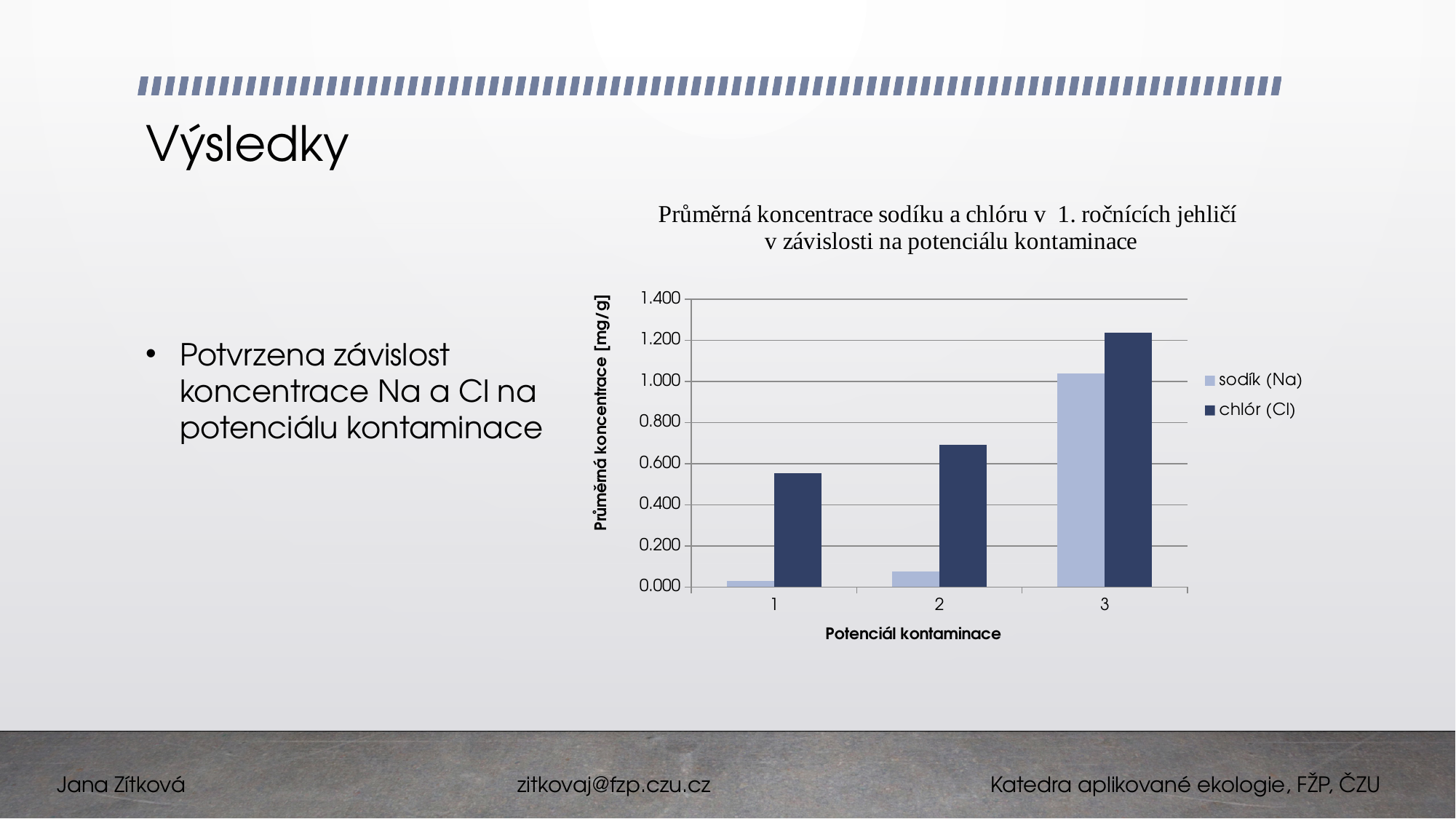

# Výsledky

### Chart

| Category |  |  |
|---|---|---|
| 1 | 0.02988867532119128 | 0.5545631859828842 |
| 2 | 0.07424843426640959 | 0.6910170368191844 |
| 3 | 1.040386627347582 | 1.2368891820268202 |
Potvrzena závislost koncentrace Na a Cl na potenciálu kontaminace

   Jana Zítková                                                         zitkovaj@fzp.czu.cz                                                Katedra aplikované ekologie, FŽP, ČZU